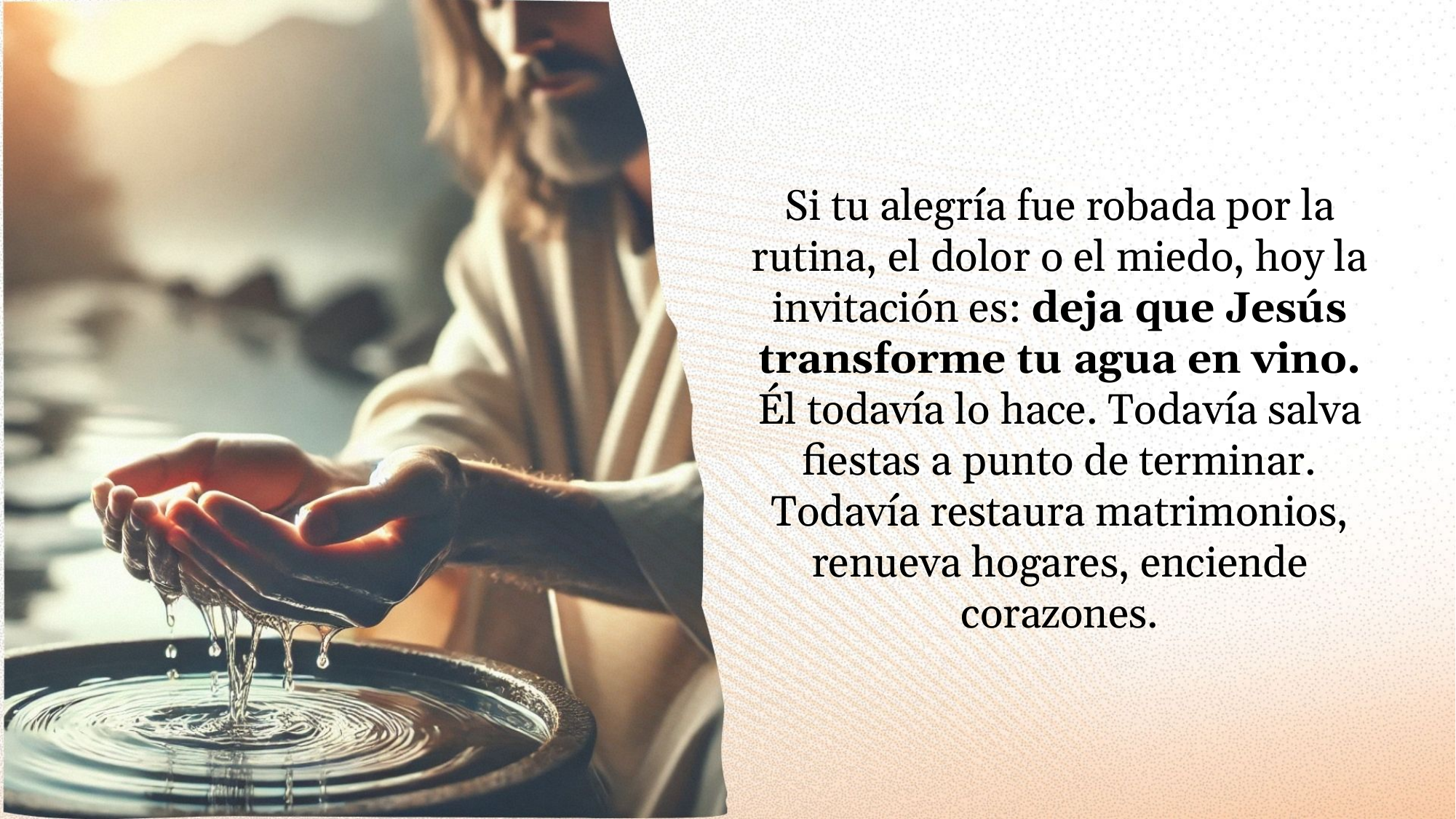

Si tu alegría fue robada por la rutina, el dolor o el miedo, hoy la invitación es: deja que Jesús transforme tu agua en vino. Él todavía lo hace. Todavía salva fiestas a punto de terminar. Todavía restaura matrimonios, renueva hogares, enciende corazones.